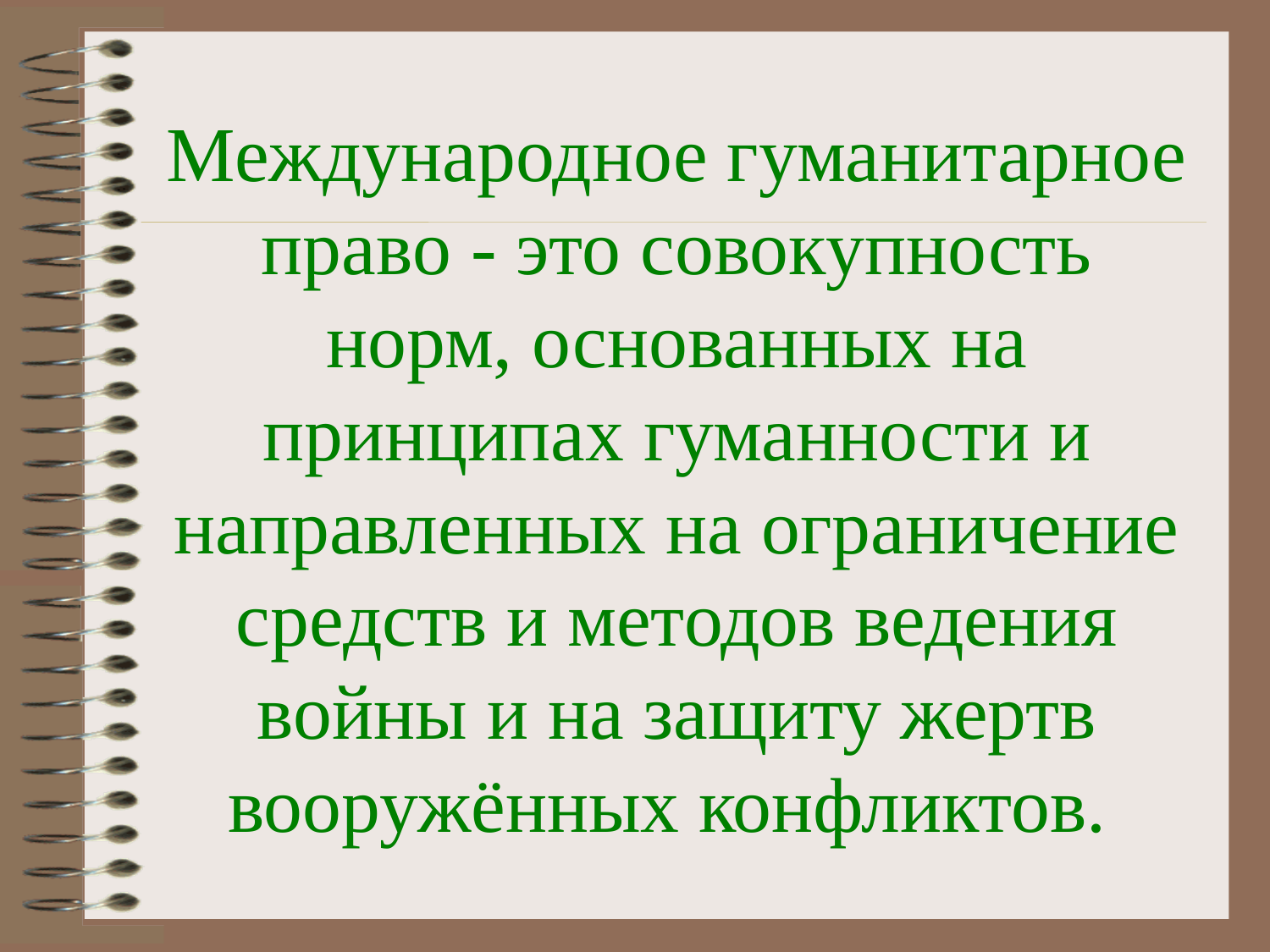

# Международное гуманитарное право - это совокупность норм, основанных на принципах гуманности и направленных на ограничение средств и методов ведения войны и на защиту жертв вооружённых конфликтов.